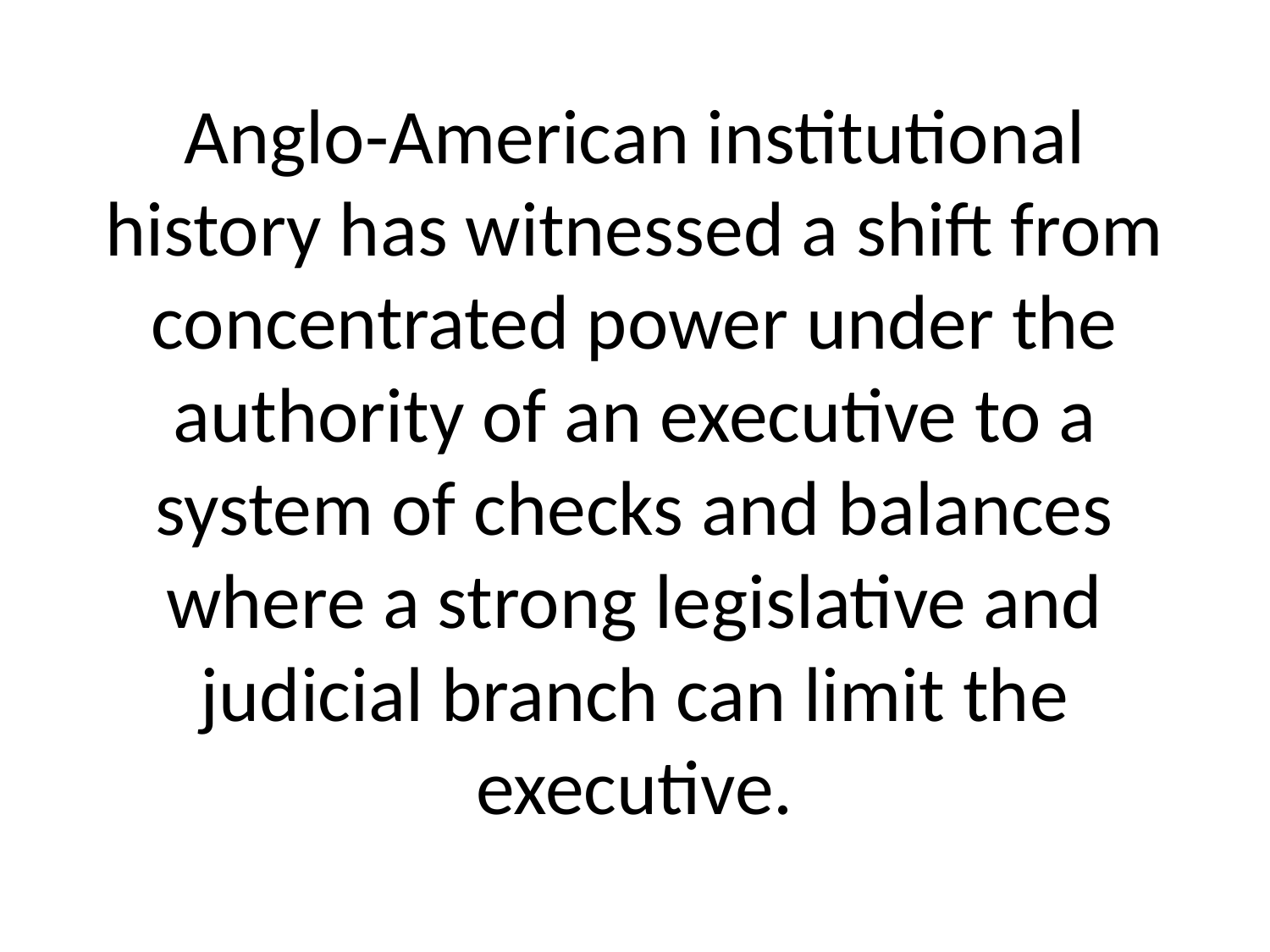

# Anglo-American institutional history has witnessed a shift from concentrated power under the authority of an executive to a system of checks and balances where a strong legislative and judicial branch can limit the executive.